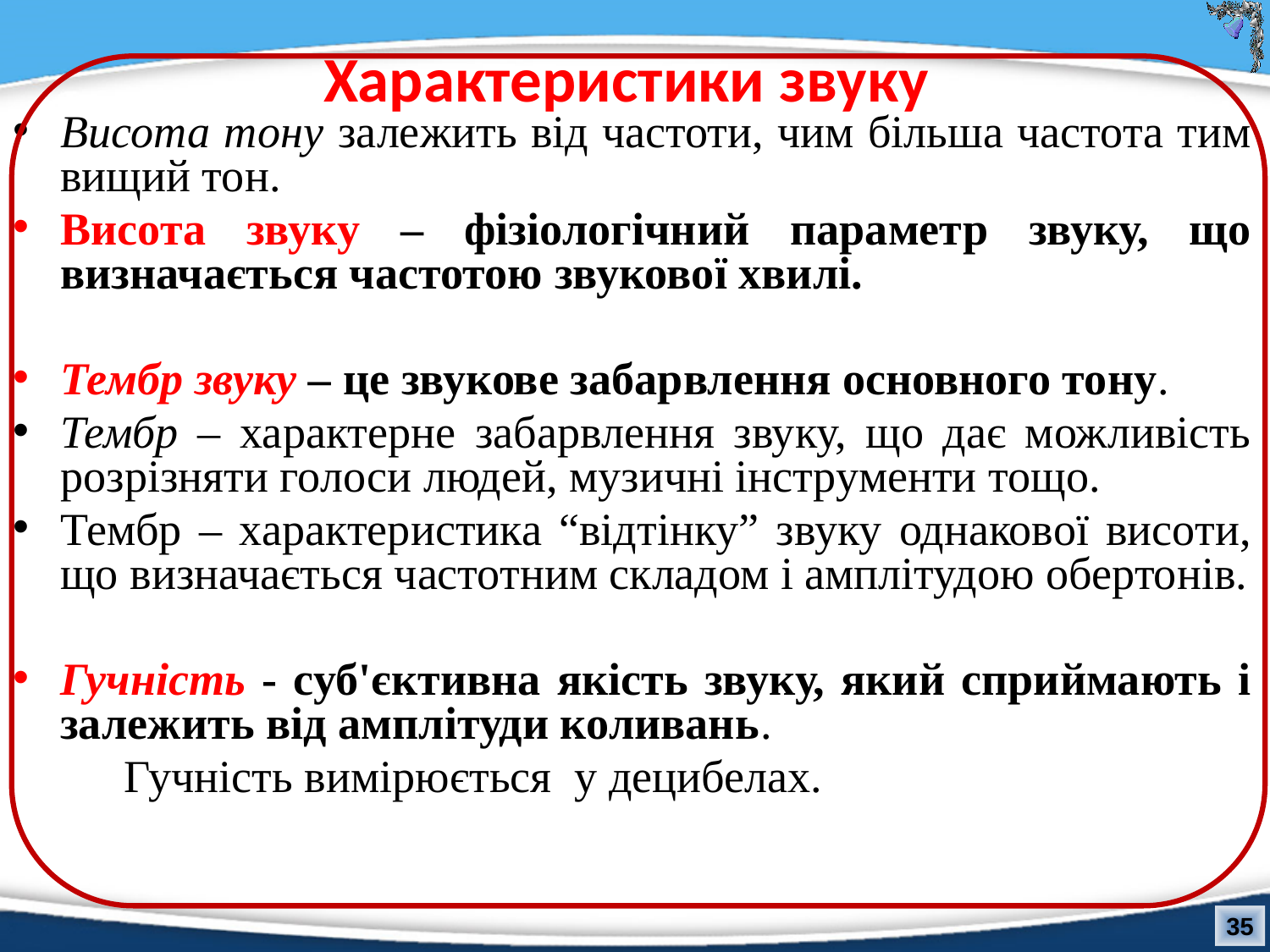

# Характеристики звуку

Висота тону залежить від частоти, чим більша частота тим вищий тон.
Висота звуку – фізіологічний параметр звуку, що визначається частотою звукової хвилі.

Тембр звуку – це звукове забарвлення основного тону.
Тембр – характерне забарвлення звуку, що дає можливість розрізняти голоси людей, музичні інструменти тощо.
Тембр – характеристика “відтінку” звуку однакової висоти, що визначається частотним складом і амплітудою обертонів.

Гучність - суб'єктивна якість звуку, який сприймають і залежить від амплітуди коливань.
Гучність вимірюється  у децибелах.

35